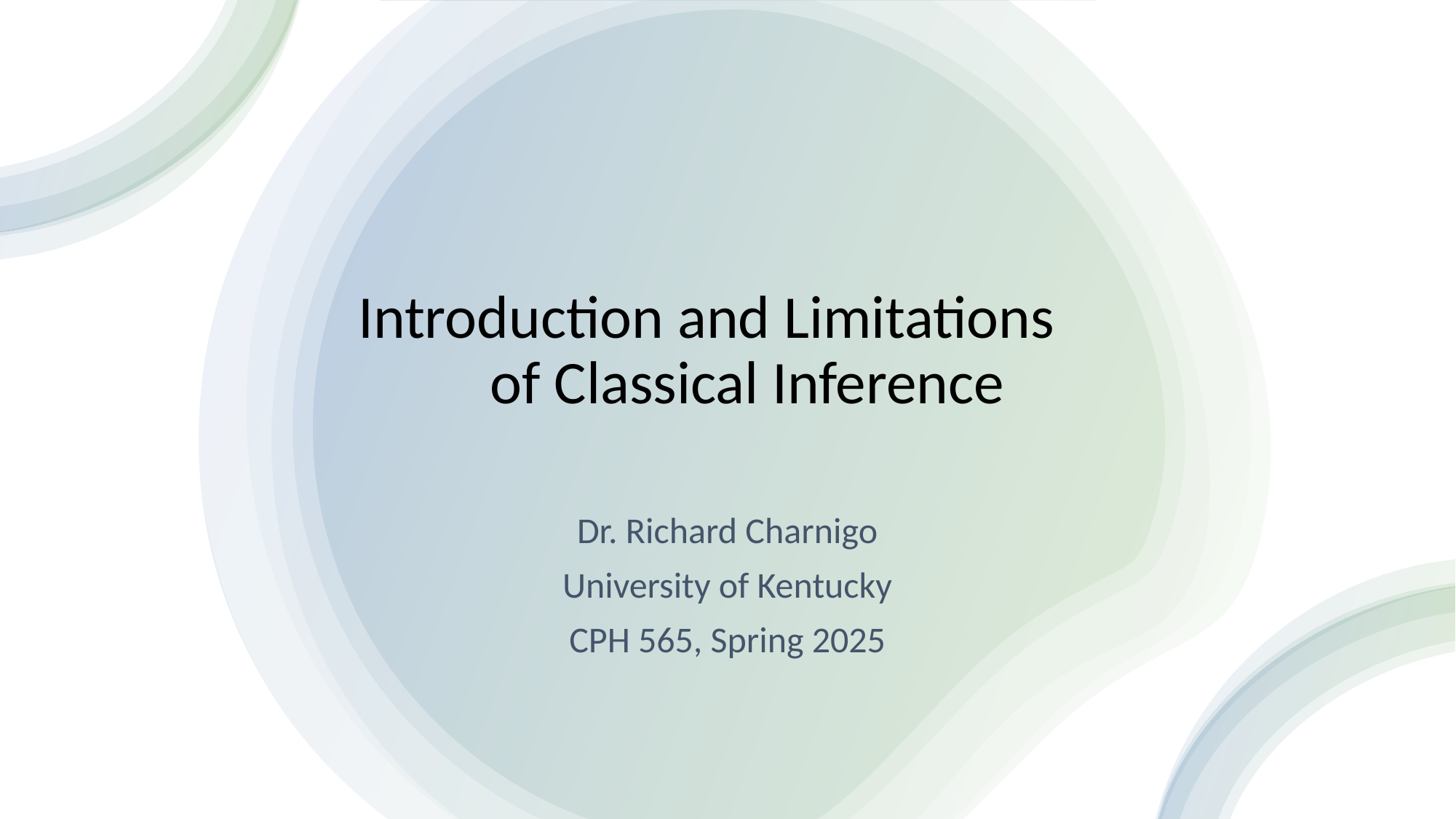

# Introduction and Limitations       of Classical Inference

Dr. Richard Charnigo
University of Kentucky
CPH 565, Spring 2025